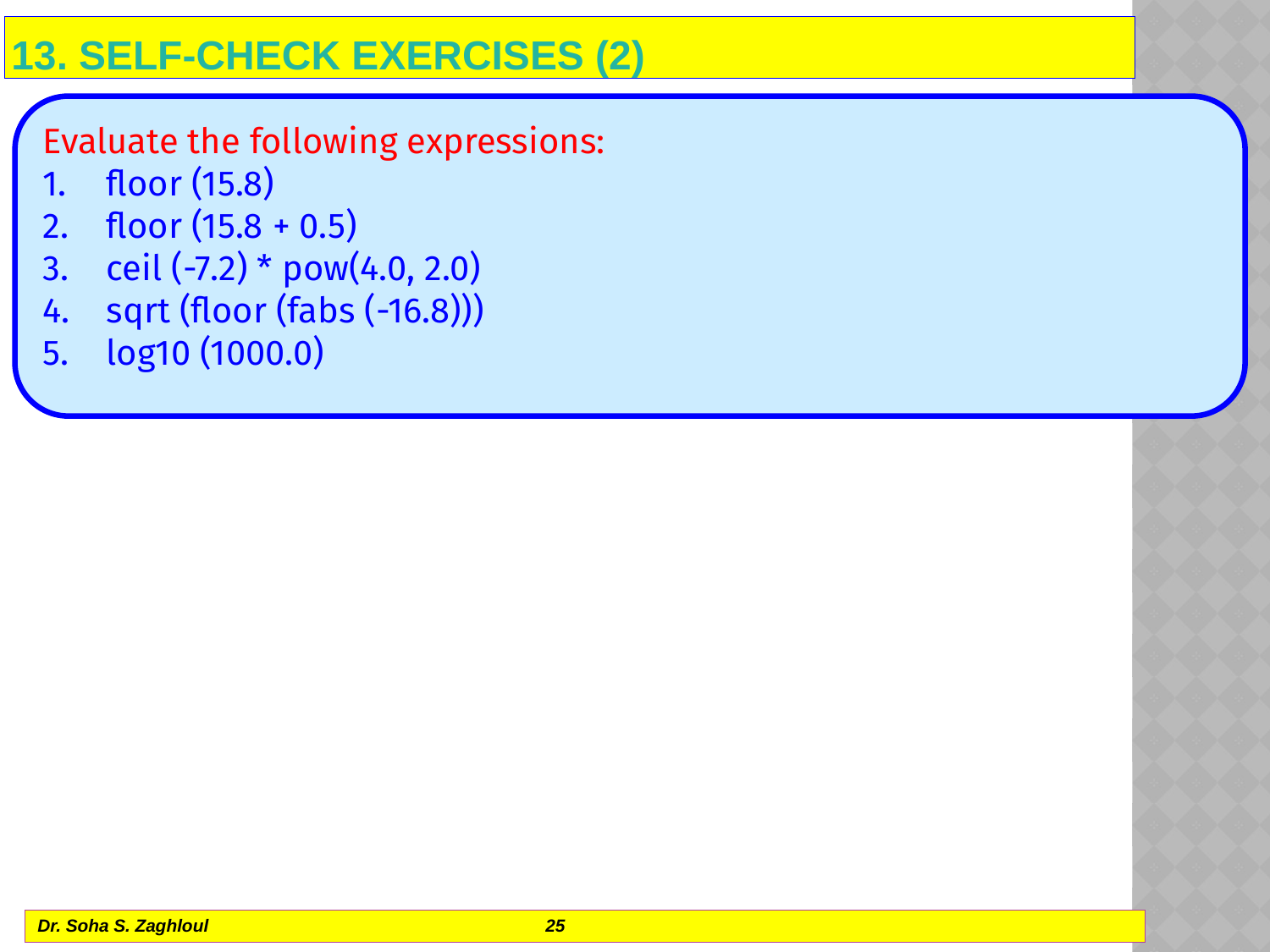

# 13. self-check exercises (2)

Evaluate the following expressions:
floor (15.8)
floor (15.8 + 0.5)
ceil (-7.2) * pow(4.0, 2.0)
sqrt (floor (fabs (-16.8)))
log10 (1000.0)

Dr. Soha S. Zaghloul			25